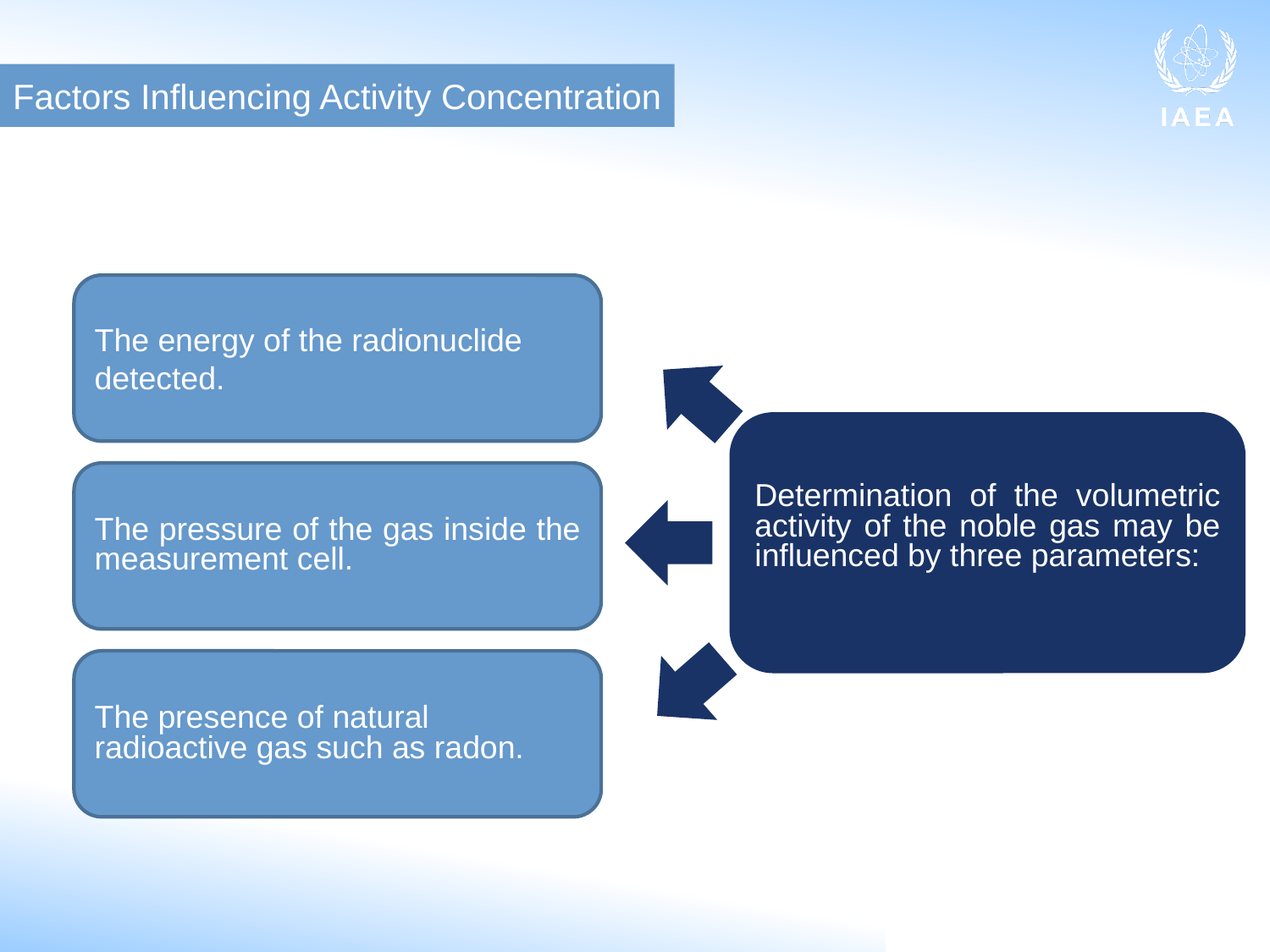

Factors Influencing Activity Concentration

The energy of the radionuclide detected.

Determination of the volumetric activity of the noble gas may be influenced by three parameters:

The pressure of the gas inside the measurement cell.

The presence of natural radioactive gas such as radon.